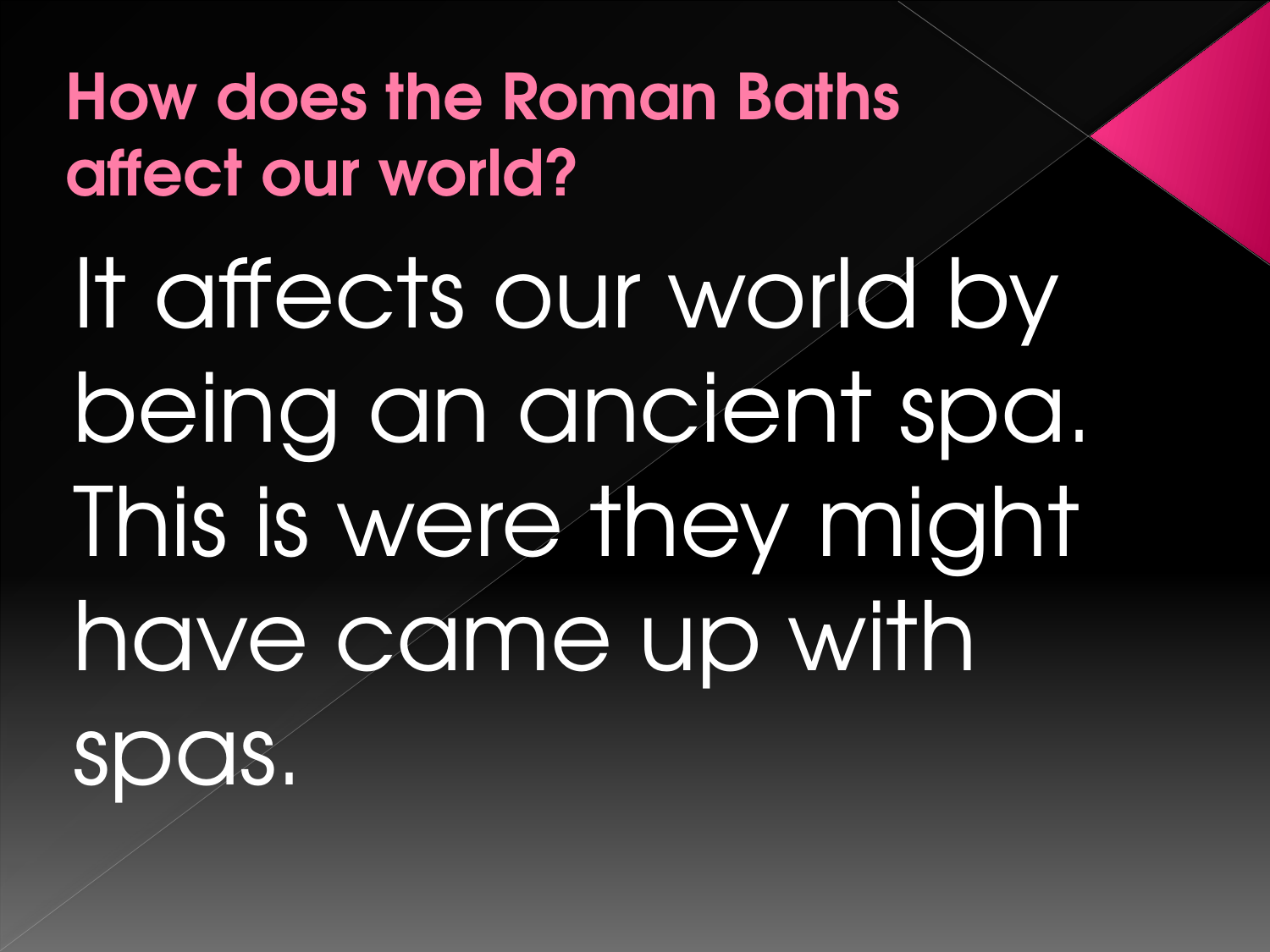

# How does the Roman Baths affect our world?
It affects our world by being an ancient spa. This is were they might have came up with spas.